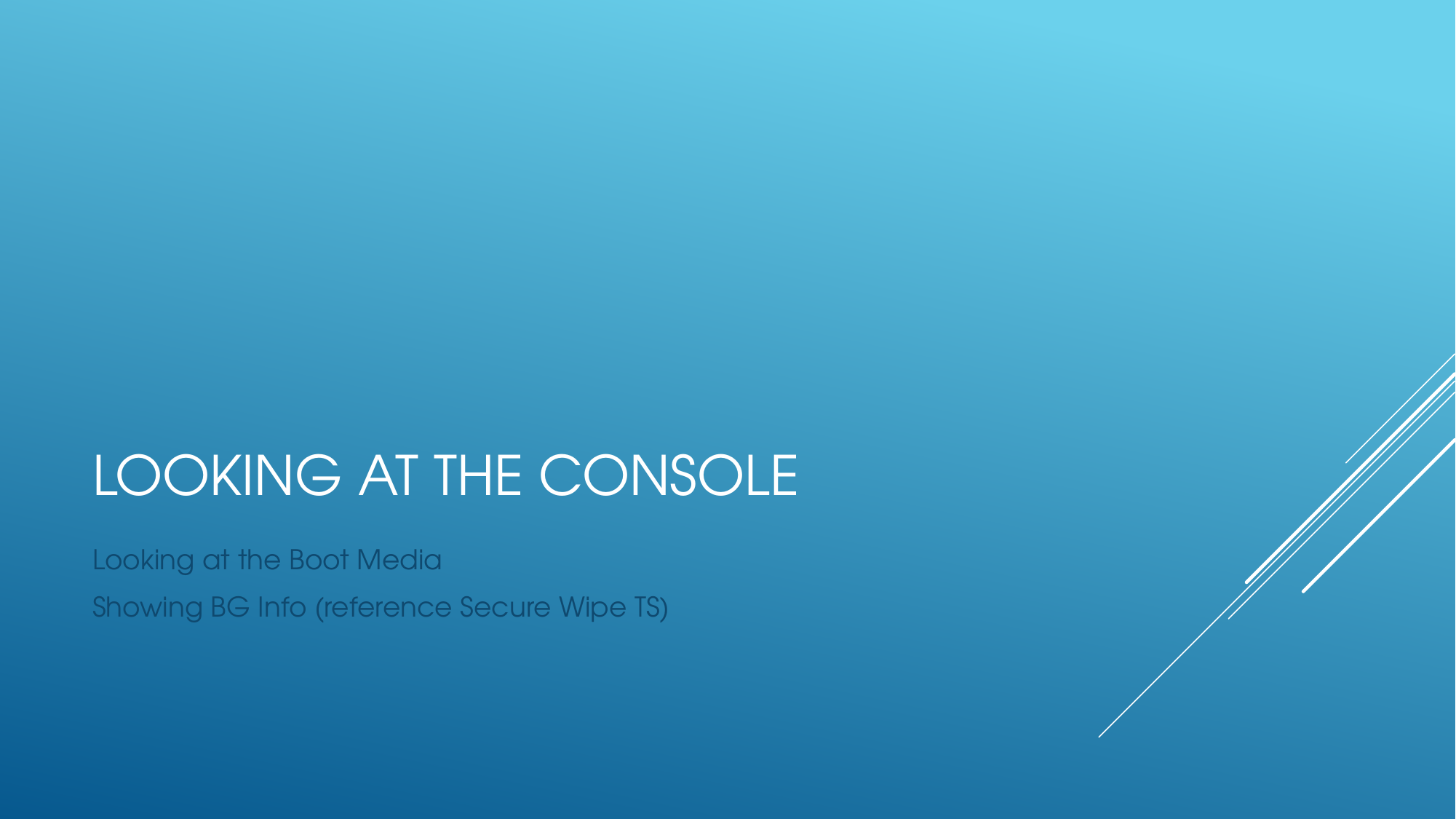

# Looking at the Console
Looking at the Boot Media
Showing BG Info (reference Secure Wipe TS)